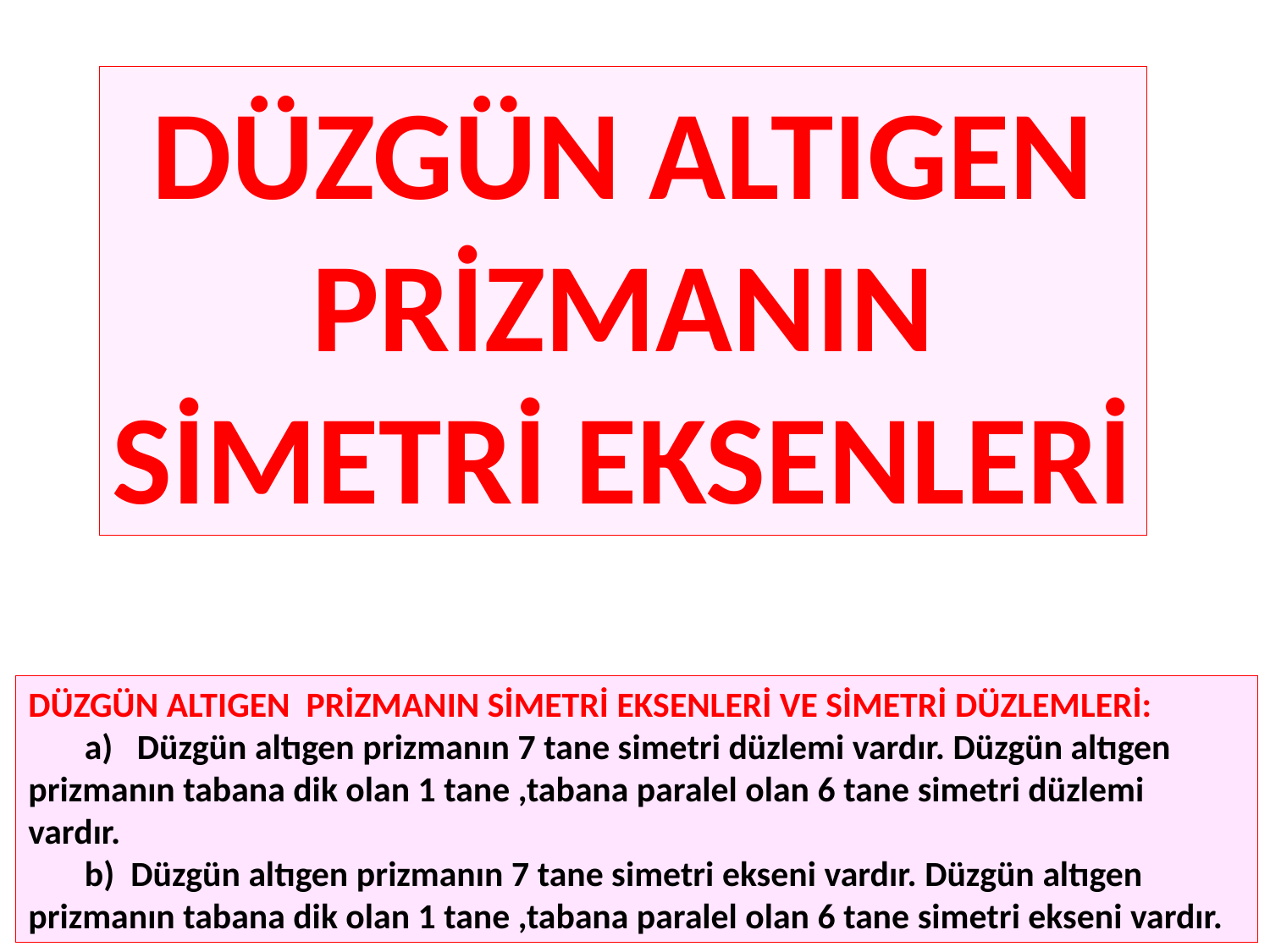

DÜZGÜN ALTIGEN
 PRİZMANIN
SİMETRİ EKSENLERİ
DÜZGÜN ALTIGEN  PRİZMANIN SİMETRİ EKSENLERİ VE SİMETRİ DÜZLEMLERİ:
       a)   Düzgün altıgen prizmanın 7 tane simetri düzlemi vardır. Düzgün altıgen prizmanın tabana dik olan 1 tane ,tabana paralel olan 6 tane simetri düzlemi vardır.
       b)  Düzgün altıgen prizmanın 7 tane simetri ekseni vardır. Düzgün altıgen prizmanın tabana dik olan 1 tane ,tabana paralel olan 6 tane simetri ekseni vardır.